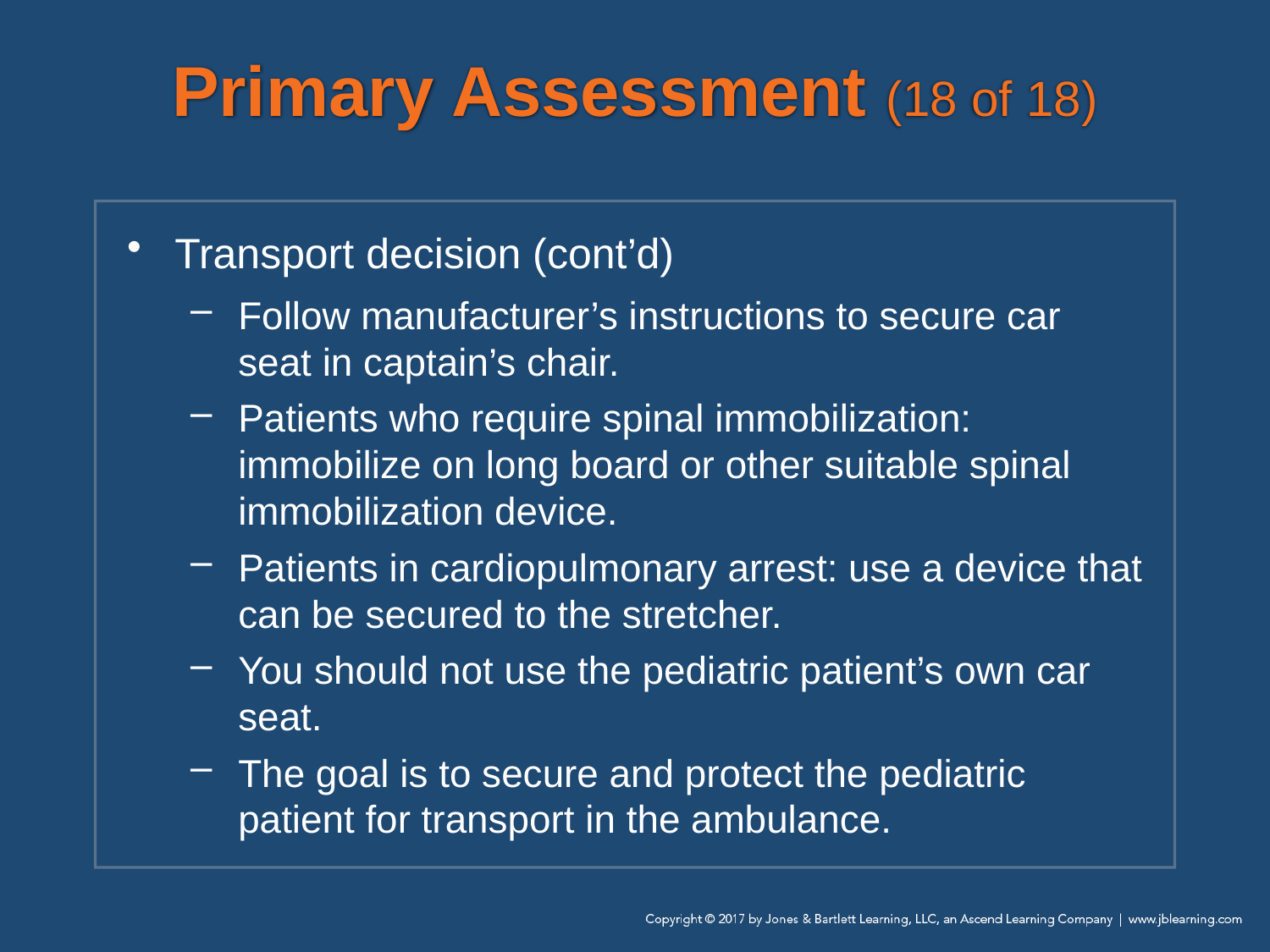

# Primary Assessment (18 of 18)
Transport decision (cont’d)
Follow manufacturer’s instructions to secure car seat in captain’s chair.
Patients who require spinal immobilization: immobilize on long board or other suitable spinal immobilization device.
Patients in cardiopulmonary arrest: use a device that can be secured to the stretcher.
You should not use the pediatric patient’s own car seat.
The goal is to secure and protect the pediatric patient for transport in the ambulance.